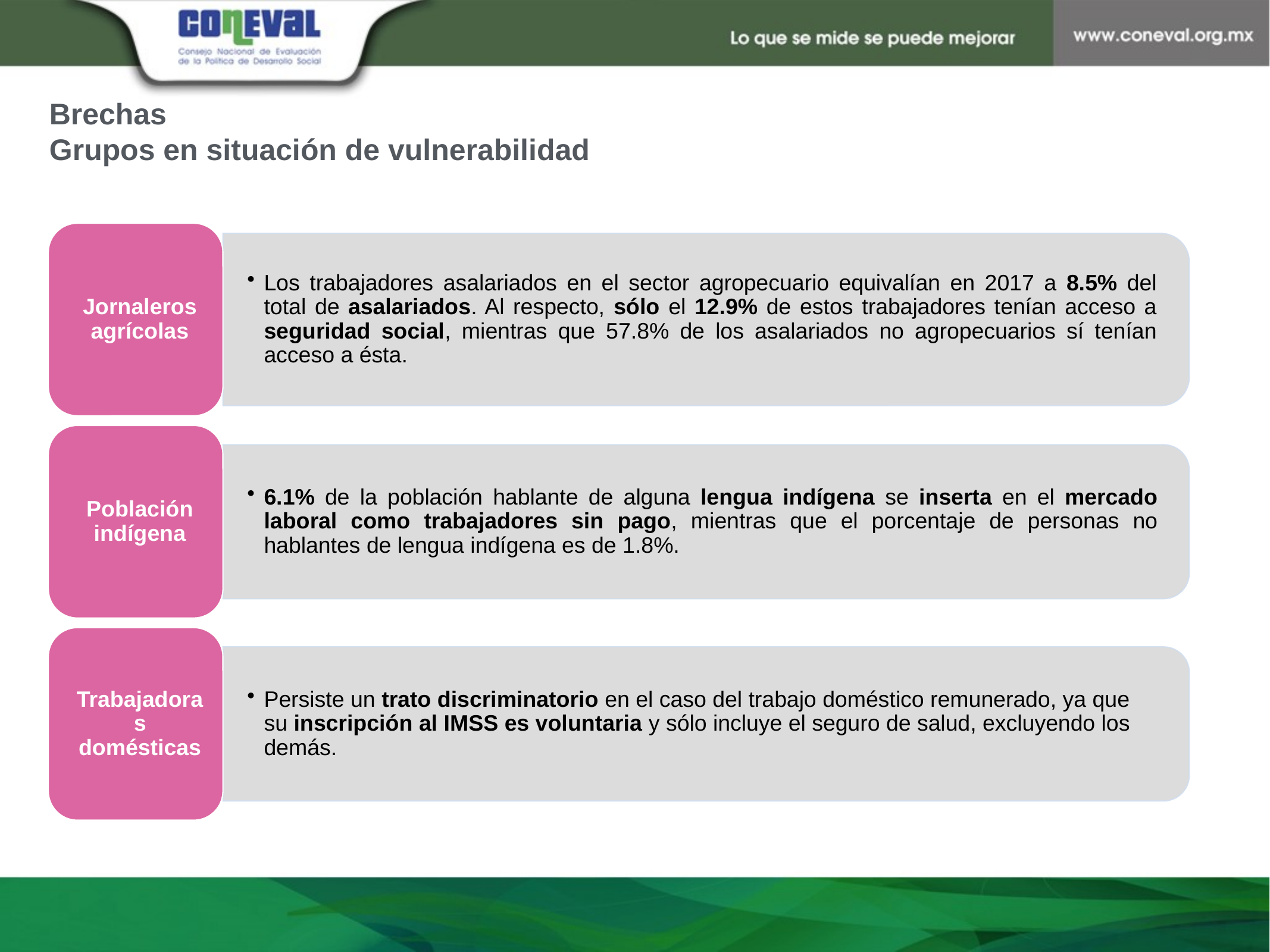

Brechas
Grupos en situación de vulnerabilidad
Los trabajadores asalariados en el sector agropecuario equivalían en 2017 a 8.5% del total de asalariados. Al respecto, sólo el 12.9% de estos trabajadores tenían acceso a seguridad social, mientras que 57.8% de los asalariados no agropecuarios sí tenían acceso a ésta.
Jornaleros agrícolas
6.1% de la población hablante de alguna lengua indígena se inserta en el mercado laboral como trabajadores sin pago, mientras que el porcentaje de personas no hablantes de lengua indígena es de 1.8%.
Población indígena
Persiste un trato discriminatorio en el caso del trabajo doméstico remunerado, ya que su inscripción al IMSS es voluntaria y sólo incluye el seguro de salud, excluyendo los demás.
Trabajadoras domésticas
Nota / píe de página